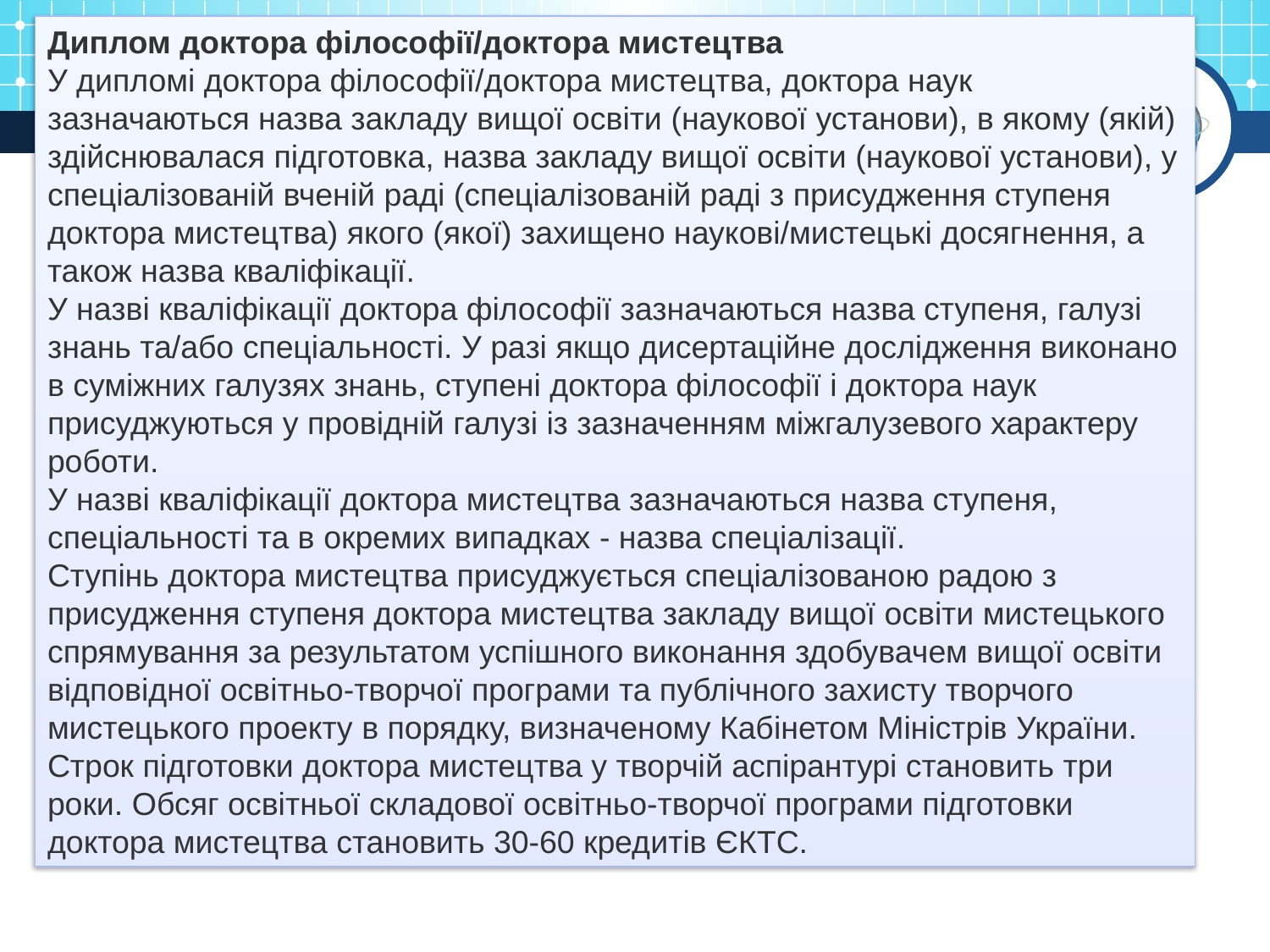

Диплом доктора філософії/доктора мистецтва
У дипломі доктора філософії/доктора мистецтва, доктора наук зазначаються назва закладу вищої освіти (наукової установи), в якому (якій) здійснювалася підготовка, назва закладу вищої освіти (наукової установи), у спеціалізованій вченій раді (спеціалізованій раді з присудження ступеня доктора мистецтва) якого (якої) захищено наукові/мистецькі досягнення, а також назва кваліфікації.
У назві кваліфікації доктора філософії зазначаються назва ступеня, галузі знань та/або спеціальності. У разі якщо дисертаційне дослідження виконано в суміжних галузях знань, ступені доктора філософії і доктора наук присуджуються у провідній галузі із зазначенням міжгалузевого характеру роботи.
У назві кваліфікації доктора мистецтва зазначаються назва ступеня, спеціальності та в окремих випадках - назва спеціалізації.
Ступінь доктора мистецтва присуджується спеціалізованою радою з присудження ступеня доктора мистецтва закладу вищої освіти мистецького спрямування за результатом успішного виконання здобувачем вищої освіти відповідної освітньо-творчої програми та публічного захисту творчого мистецького проекту в порядку, визначеному Кабінетом Міністрів України.
Строк підготовки доктора мистецтва у творчій аспірантурі становить три роки. Обсяг освітньої складової освітньо-творчої програми підготовки доктора мистецтва становить 30-60 кредитів ЄКТС.